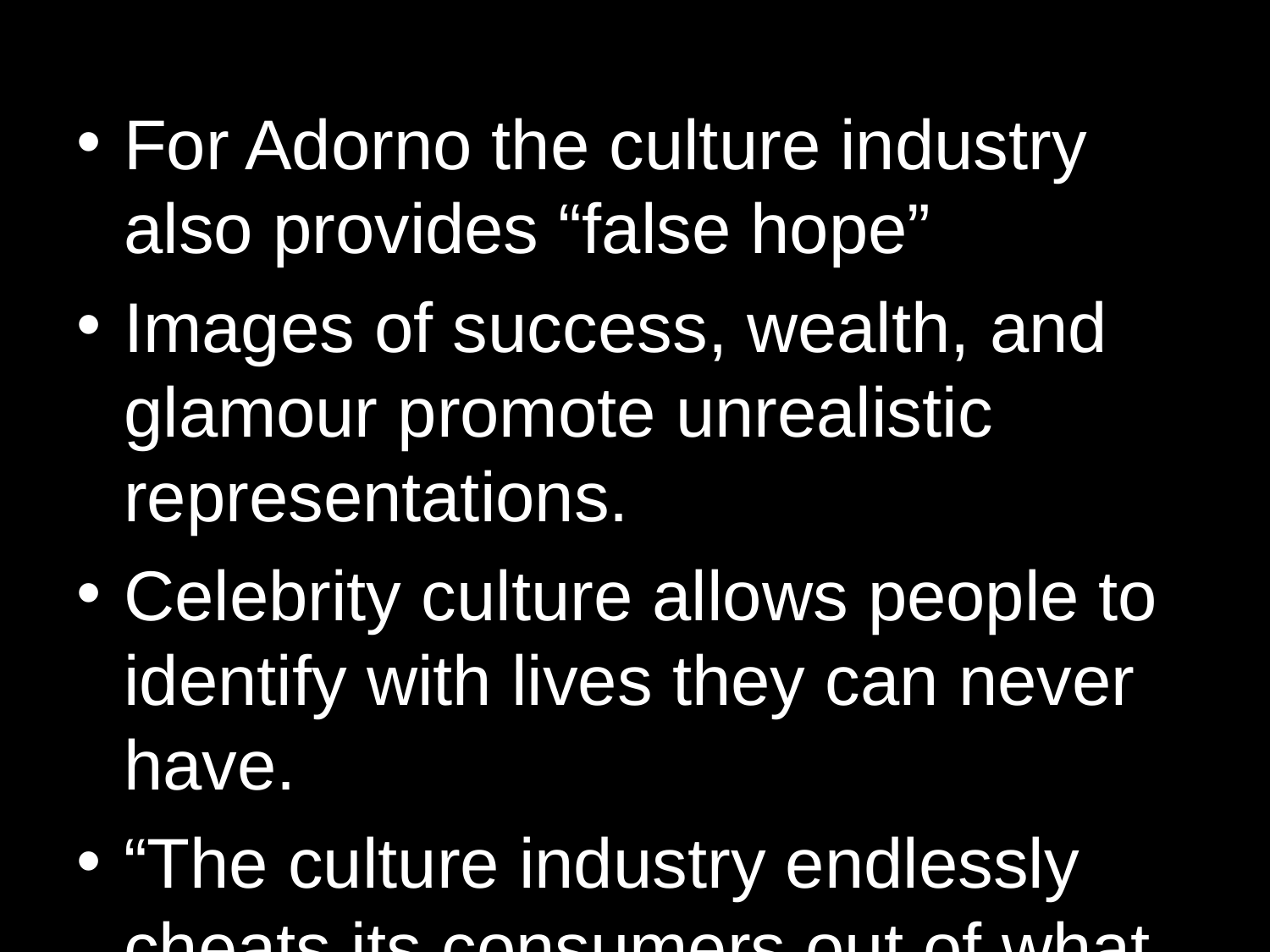

For Adorno the culture industry also provides “false hope”
Images of success, wealth, and glamour promote unrealistic representations.
Celebrity culture allows people to identify with lives they can never have.
“The culture industry endlessly cheats its consumers out of what it endlessly promises” (53)